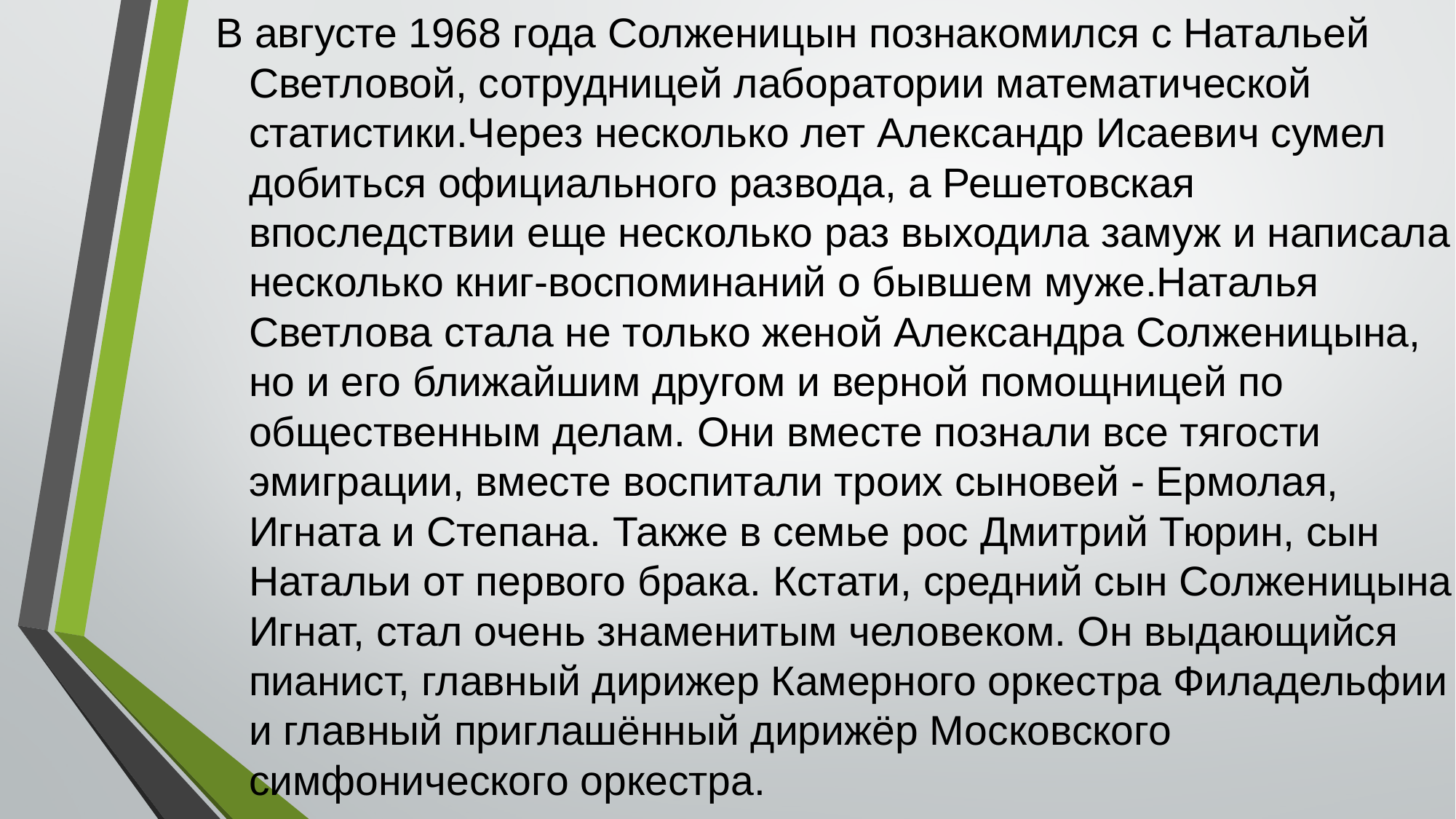

В августе 1968 года Солженицын познакомился с Натальей Светловой, сотрудницей лаборатории математической статистики.Через несколько лет Александр Исаевич сумел добиться официального развода, а Решетовская впоследствии еще несколько раз выходила замуж и написала несколько книг-воспоминаний о бывшем муже.Наталья Светлова стала не только женой Александра Солженицына, но и его ближайшим другом и верной помощницей по общественным делам. Они вместе познали все тягости эмиграции, вместе воспитали троих сыновей - Ермолая, Игната и Степана. Также в семье рос Дмитрий Тюрин, сын Натальи от первого брака. Кстати, средний сын Солженицына, Игнат, стал очень знаменитым человеком. Он выдающийся пианист, главный дирижер Камерного оркестра Филадельфии и главный приглашённый дирижёр Московского симфонического оркестра.